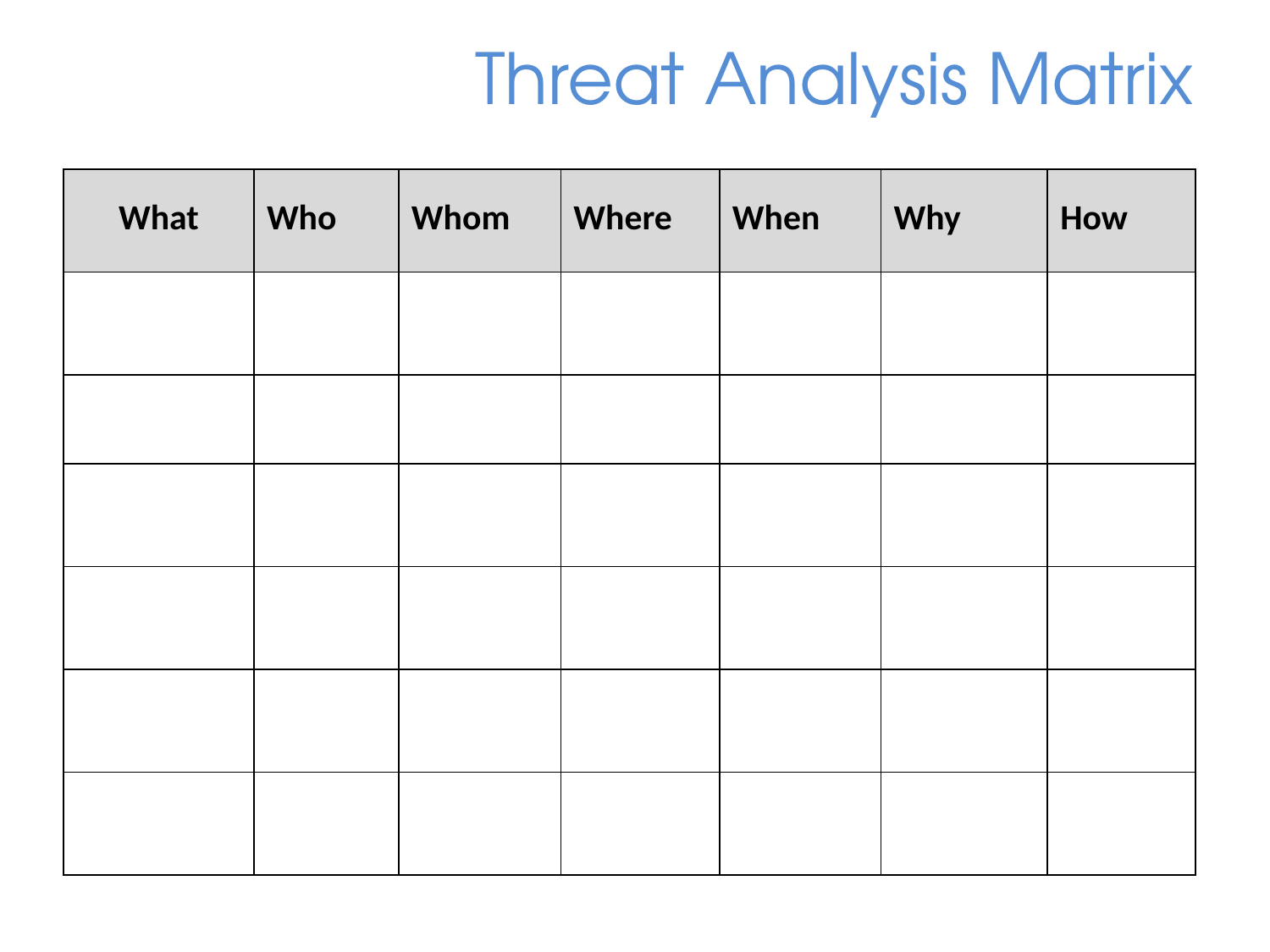

# Threat Analysis Matrix
| What | Who | Whom | Where | When | Why | How |
| --- | --- | --- | --- | --- | --- | --- |
|  |  |  |  |  |  |  |
|  |  |  |  |  |  |  |
|  |  |  |  |  |  |  |
|  |  |  |  |  |  |  |
|  |  |  |  |  |  |  |
|  |  |  |  |  |  |  |